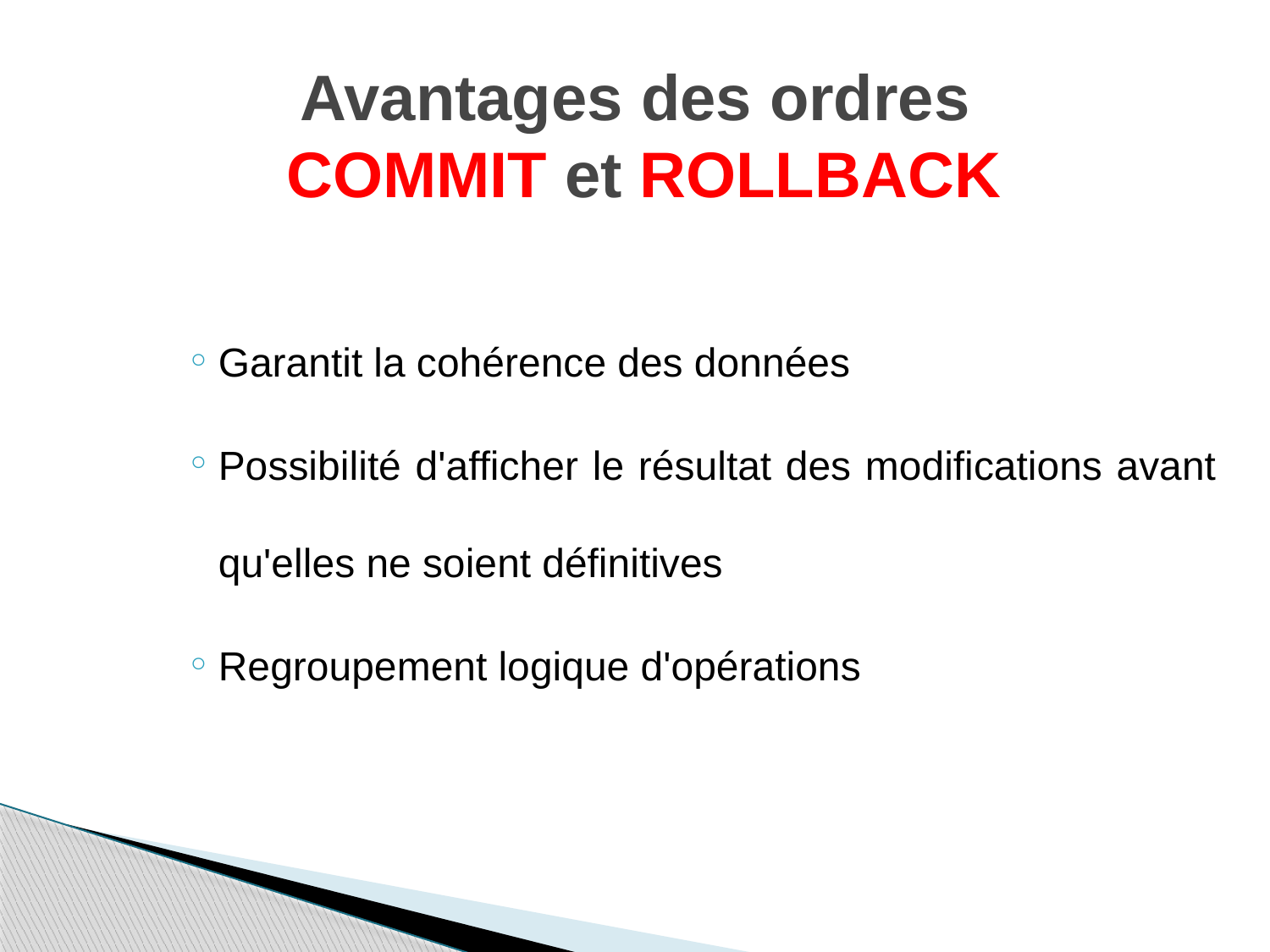

# Avantages des ordres COMMIT et ROLLBACK
Garantit la cohérence des données
Possibilité d'afficher le résultat des modifications avant qu'elles ne soient définitives
Regroupement logique d'opérations